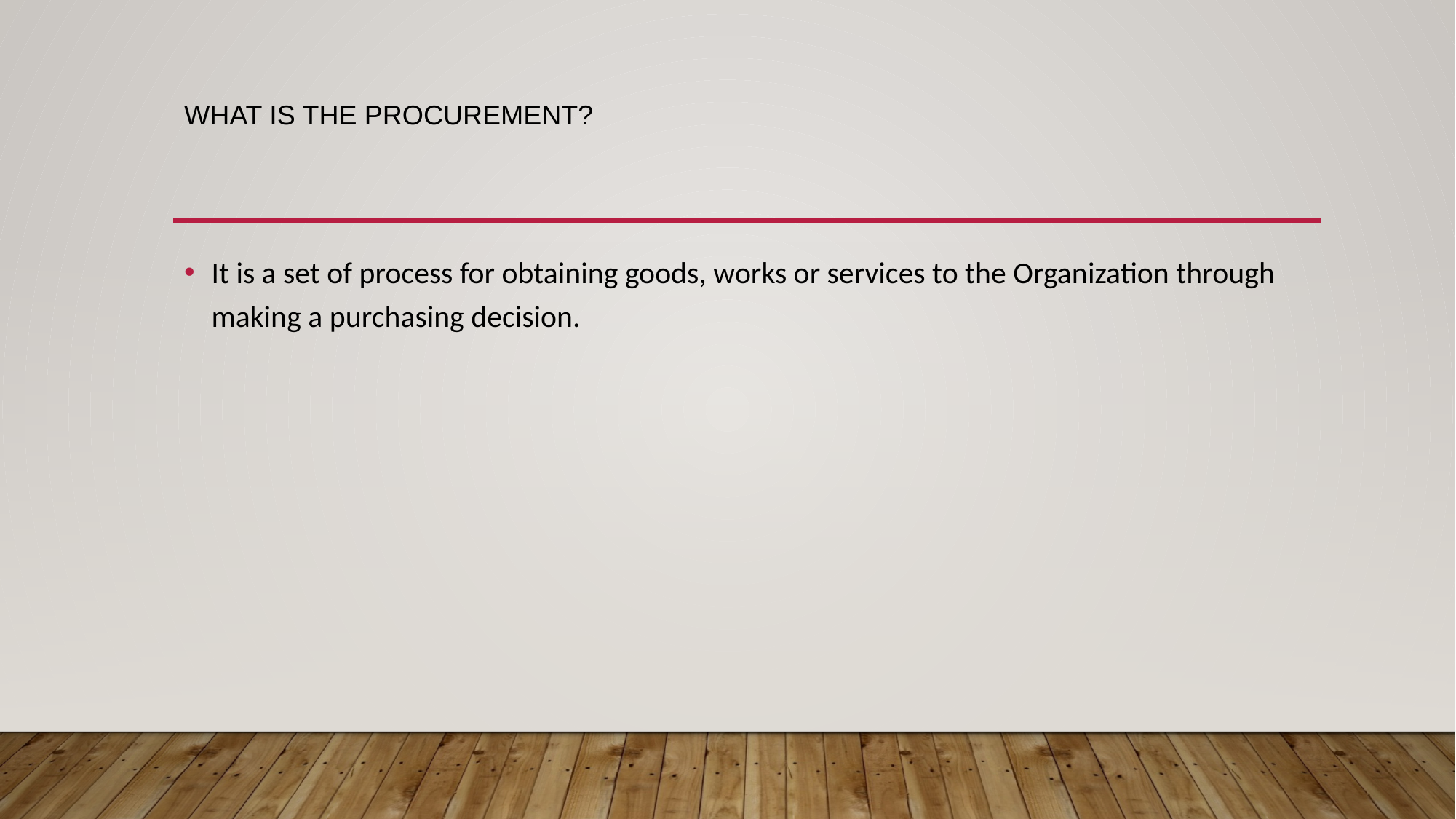

# What is the procurement?
It is a set of process for obtaining goods, works or services to the Organization through making a purchasing decision.